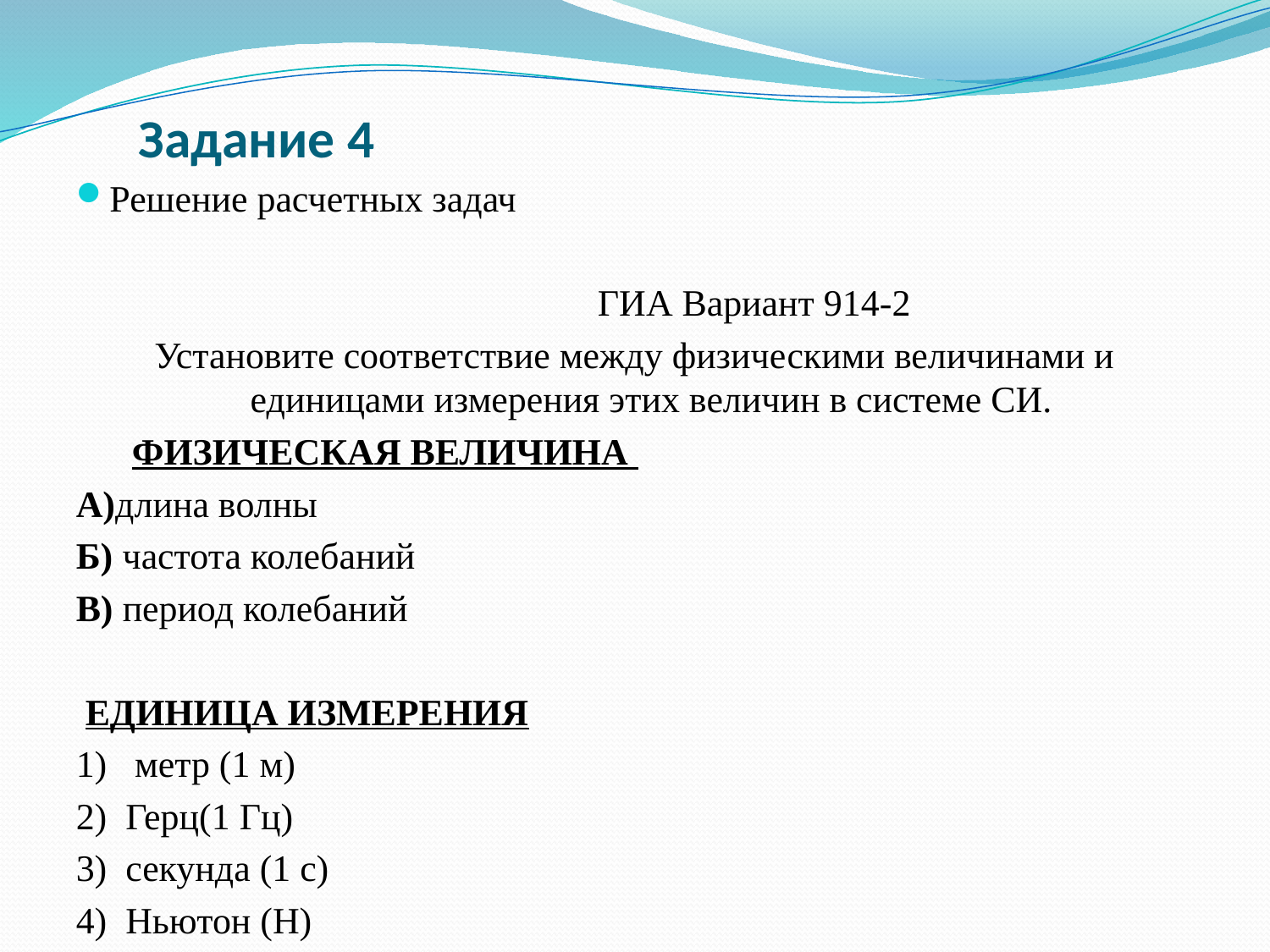

# Задание 4
Решение расчетных задач

                                                        ГИА Вариант 914-2
Установите соответствие между физическими величинами и единицами измерения этих величин в системе СИ.
      ФИЗИЧЕСКАЯ ВЕЛИЧИНА
А)длина волны
Б) частота колебаний
В) период колебаний

 ЕДИНИЦА ИЗМЕРЕНИЯ
1)   метр (1 м)
2)  Герц(1 Гц)
3)  секунда (1 с)
4)  Ньютон (Н)